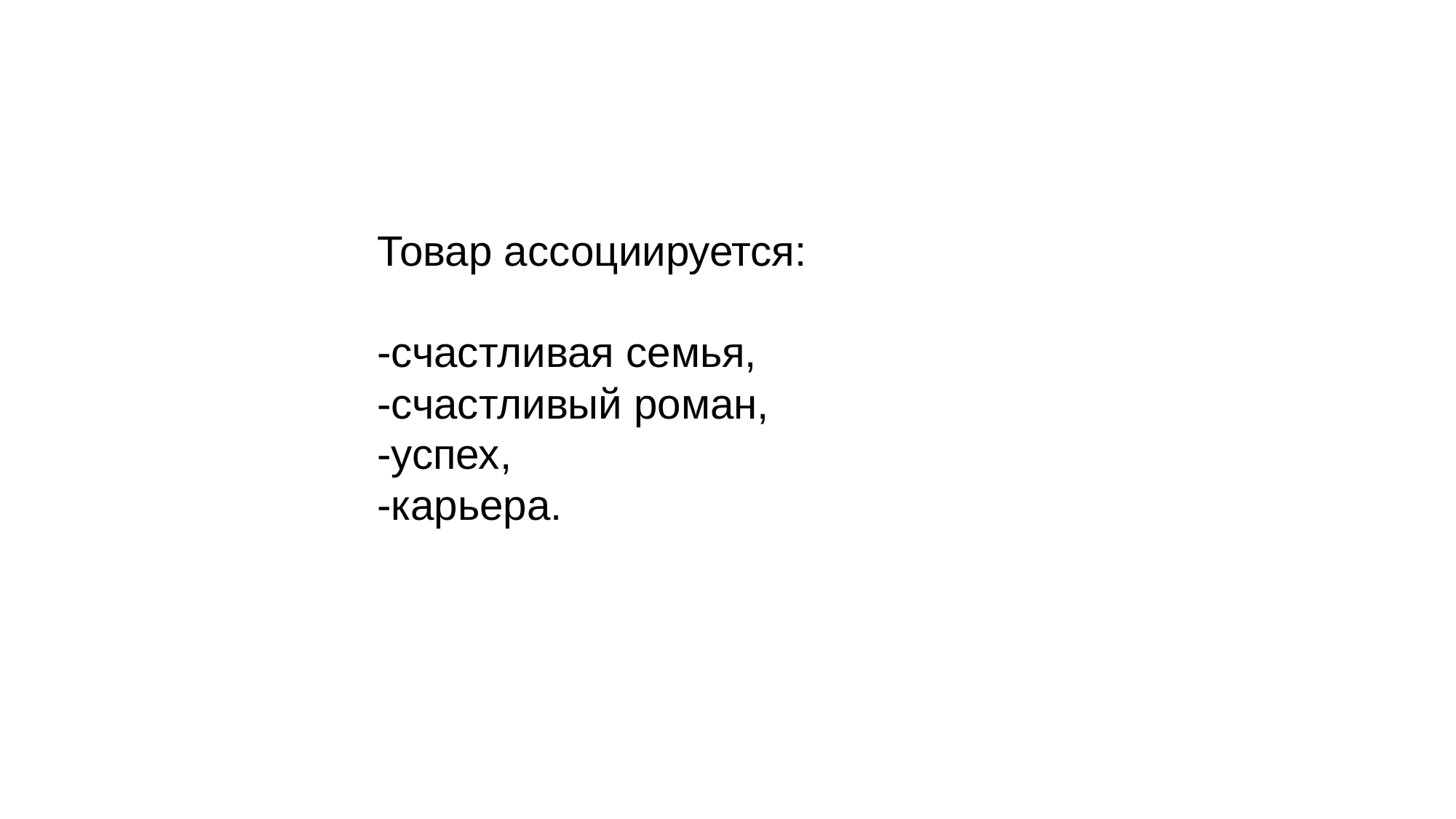

# Товар ассоциируется: -счастливая семья, -счастливый роман, -успех, -карьера.